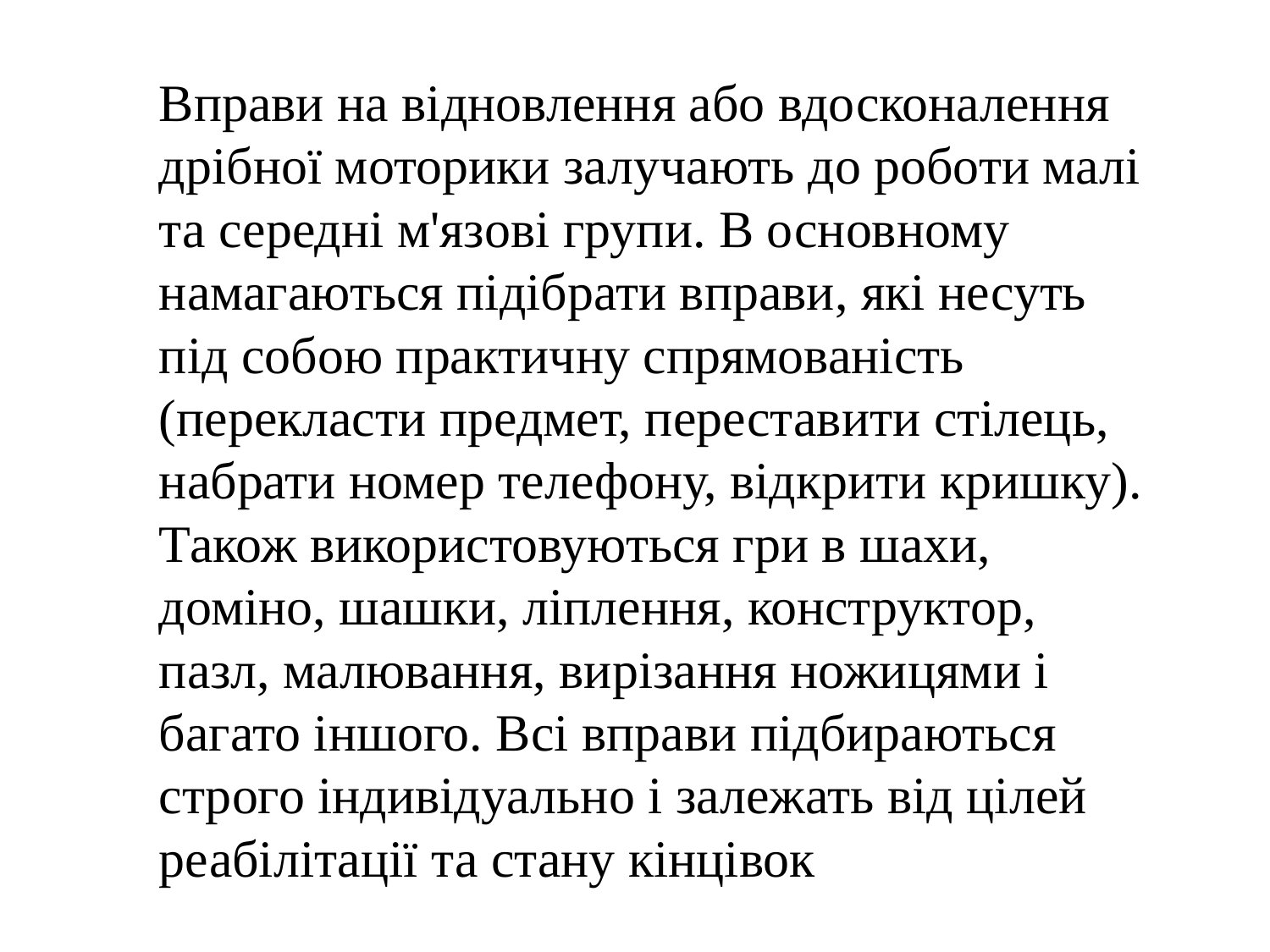

Вправи на відновлення або вдосконалення дрібної моторики залучають до роботи малі та середні м'язові групи. В основному намагаються підібрати вправи, які несуть під собою практичну спрямованість (перекласти предмет, переставити стілець, набрати номер телефону, відкрити кришку). Також використовуються гри в шахи, доміно, шашки, ліплення, конструктор, пазл, малювання, вирізання ножицями і багато іншого. Всі вправи підбираються строго індивідуально і залежать від цілей реабілітації та стану кінцівок